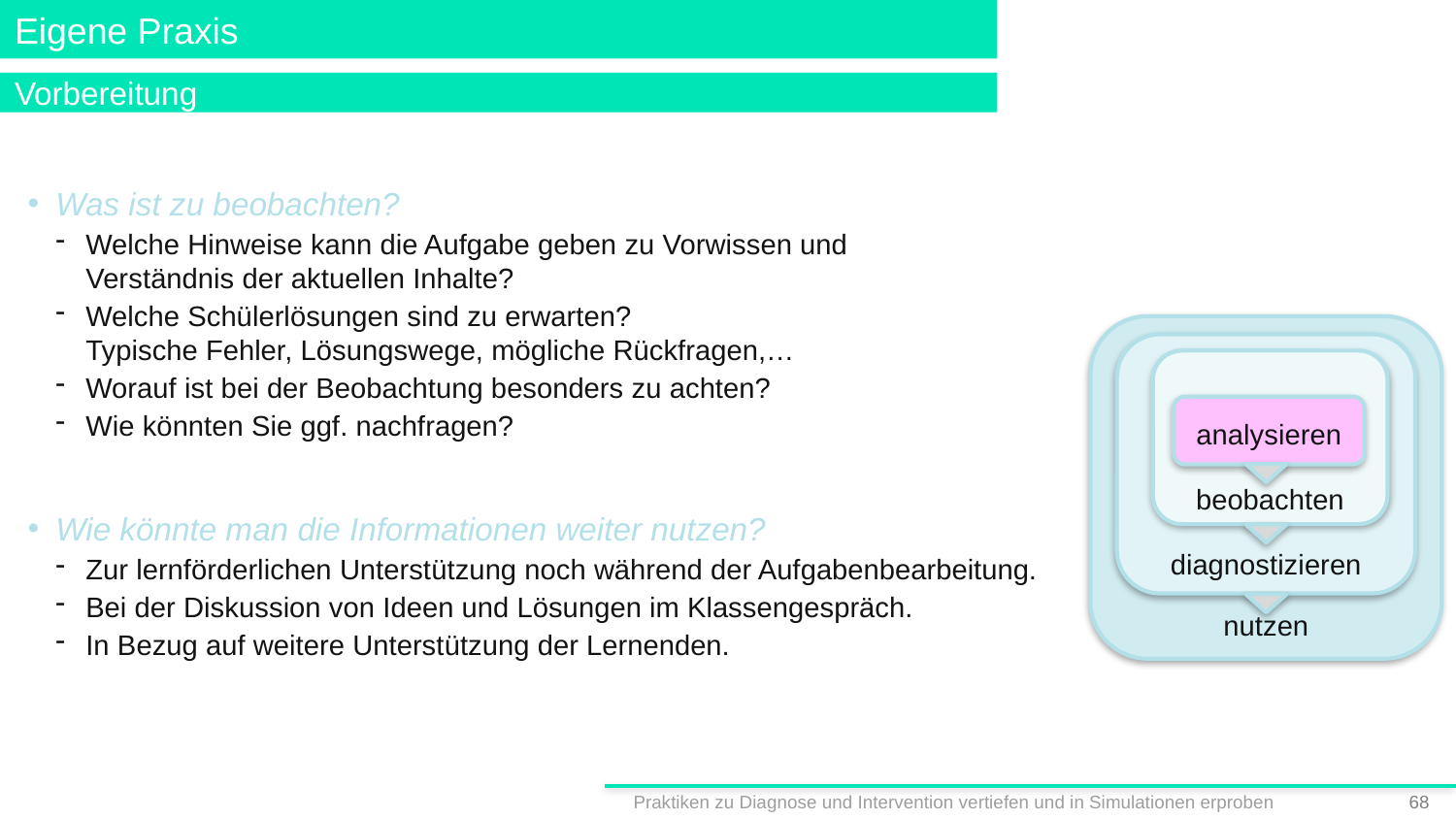

# Eigene Praxis

Vorbereitung

Was ist zu beobachten?
Welche Hinweise kann die Aufgabe geben zu Vorwissen und
Verständnis der aktuellen Inhalte?
Welche Schülerlösungen sind zu erwarten?
Typische Fehler, Lösungswege, mögliche Rückfragen,…
Worauf ist bei der Beobachtung besonders zu achten?
Wie könnten Sie ggf. nachfragen?

Wie könnte man die Informationen weiter nutzen?
Zur lernförderlichen Unterstützung noch während der Aufgabenbearbeitung.
Bei der Diskussion von Ideen und Lösungen im Klassengespräch.
In Bezug auf weitere Unterstützung der Lernenden.
nutzen
diagnostizieren

beobachten

analysieren

Praktiken zu Diagnose und Intervention vertiefen und in Simulationen erproben
68